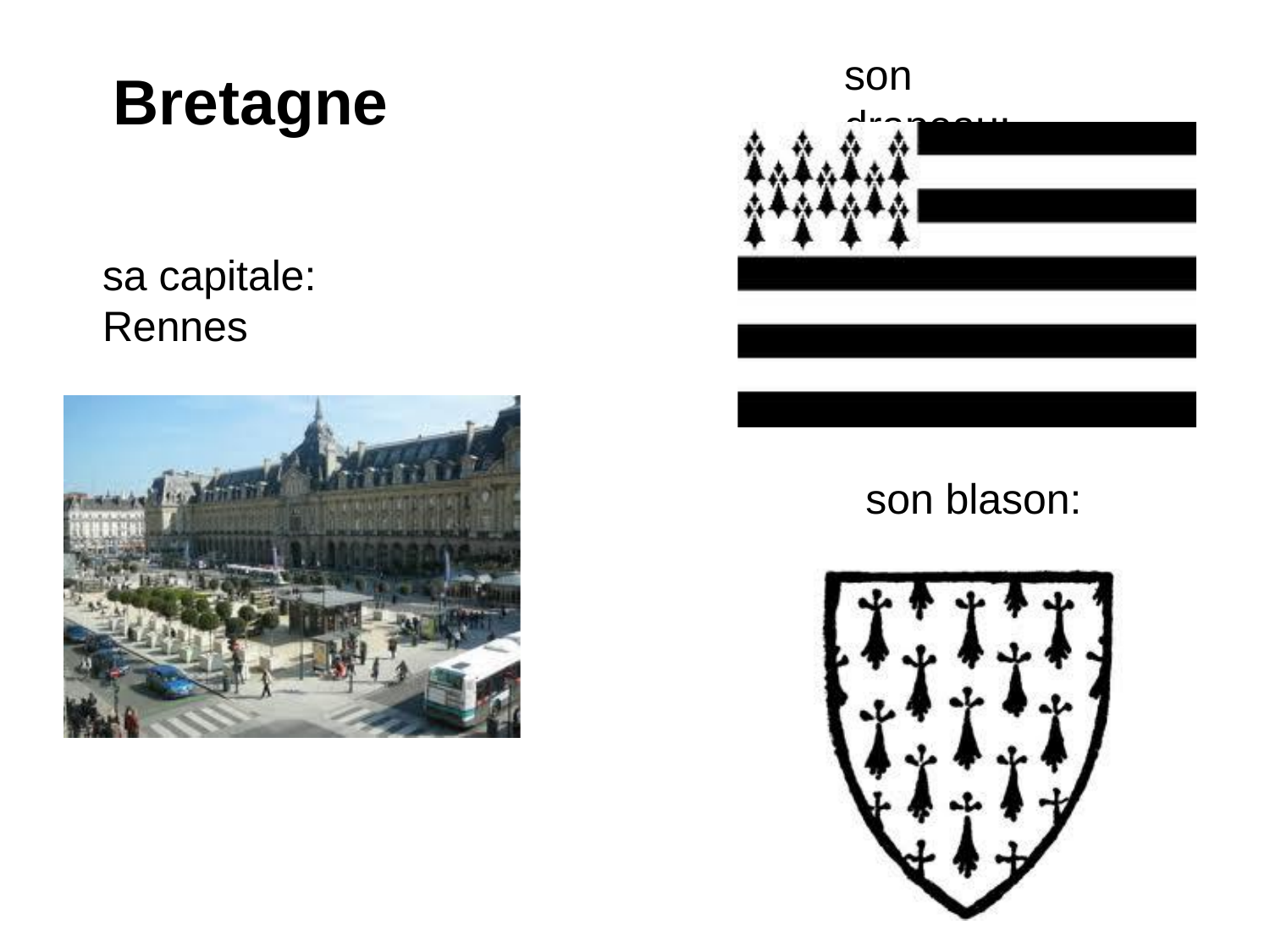

son drapeau:
# Bretagne

sa capitale:
Rennes

son blason: